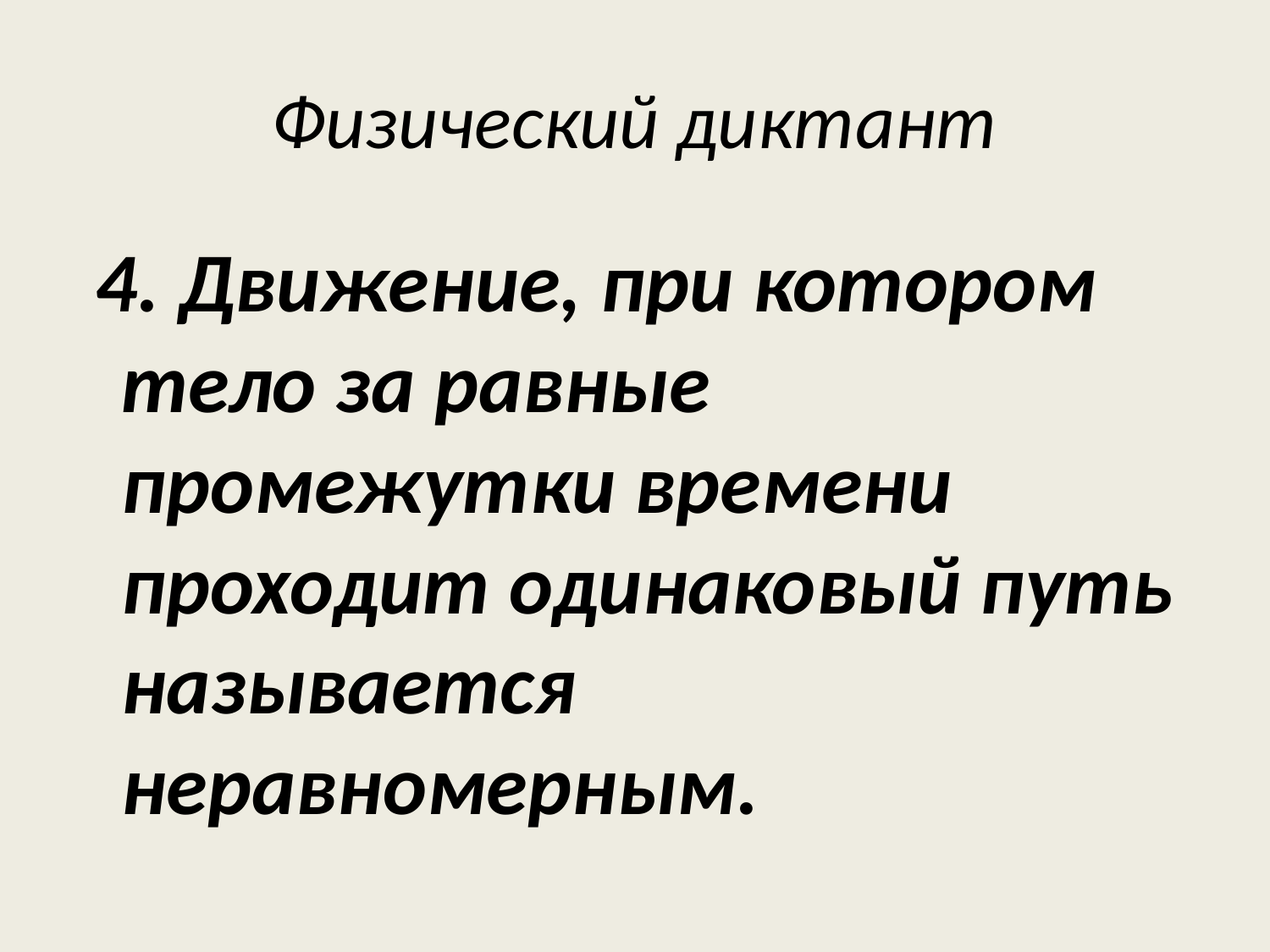

# Физический диктант
 4. Движение, при котором тело за равные промежутки времени проходит одинаковый путь называется неравномерным.